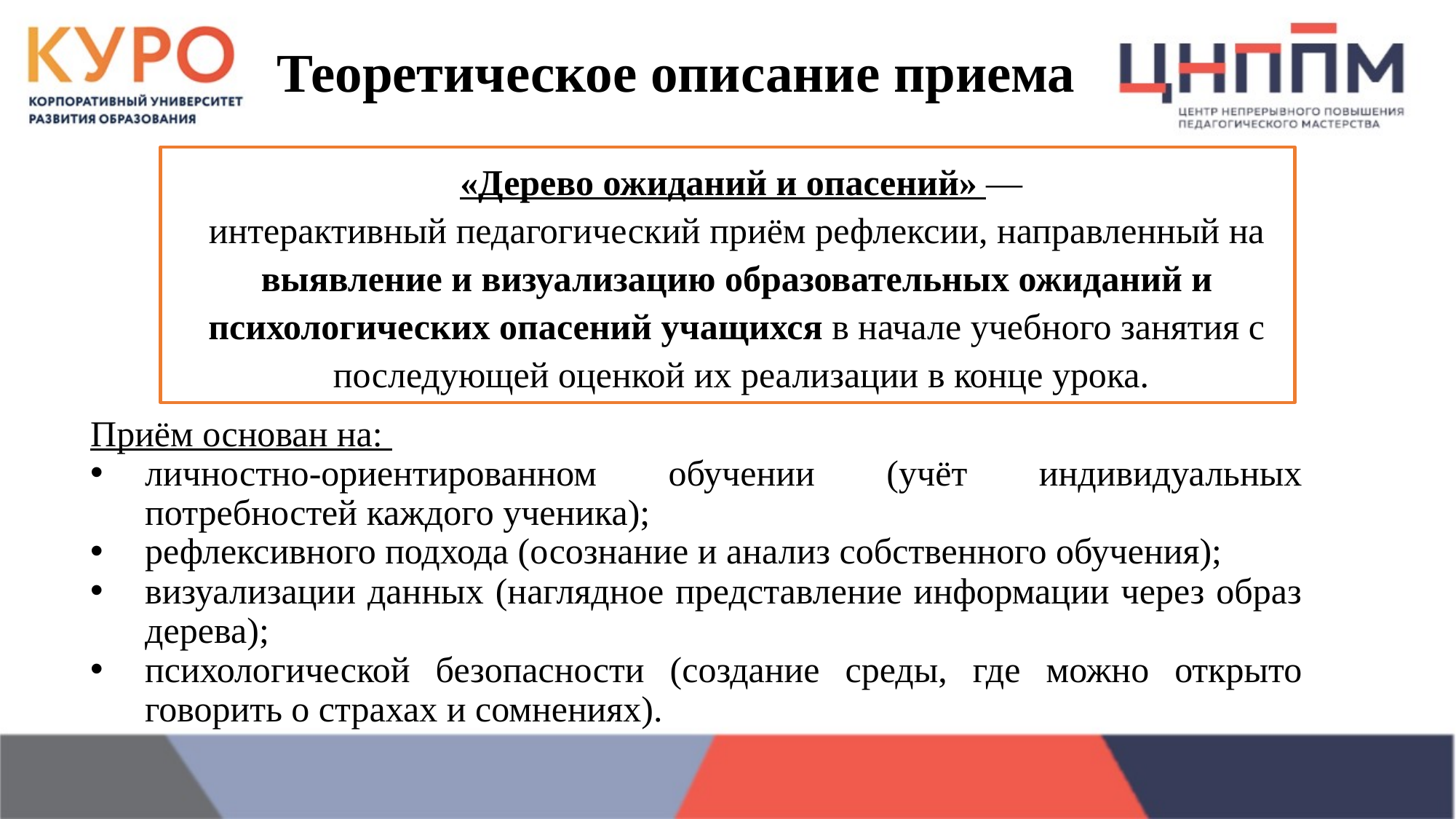

# Теоретическое описание приема
«Дерево ожиданий и опасений» — интерактивный педагогический приём рефлексии, направленный на
выявление и визуализацию образовательных ожиданий и
психологических опасений учащихся в начале учебного занятия с
последующей оценкой их реализации в конце урока.
Приём основан на:
личностно-ориентированном обучении (учёт индивидуальных потребностей каждого ученика);
рефлексивного подхода (осознание и анализ собственного обучения);
визуализации данных (наглядное представление информации через образ дерева);
психологической безопасности (создание среды, где можно открыто говорить о страхах и сомнениях).